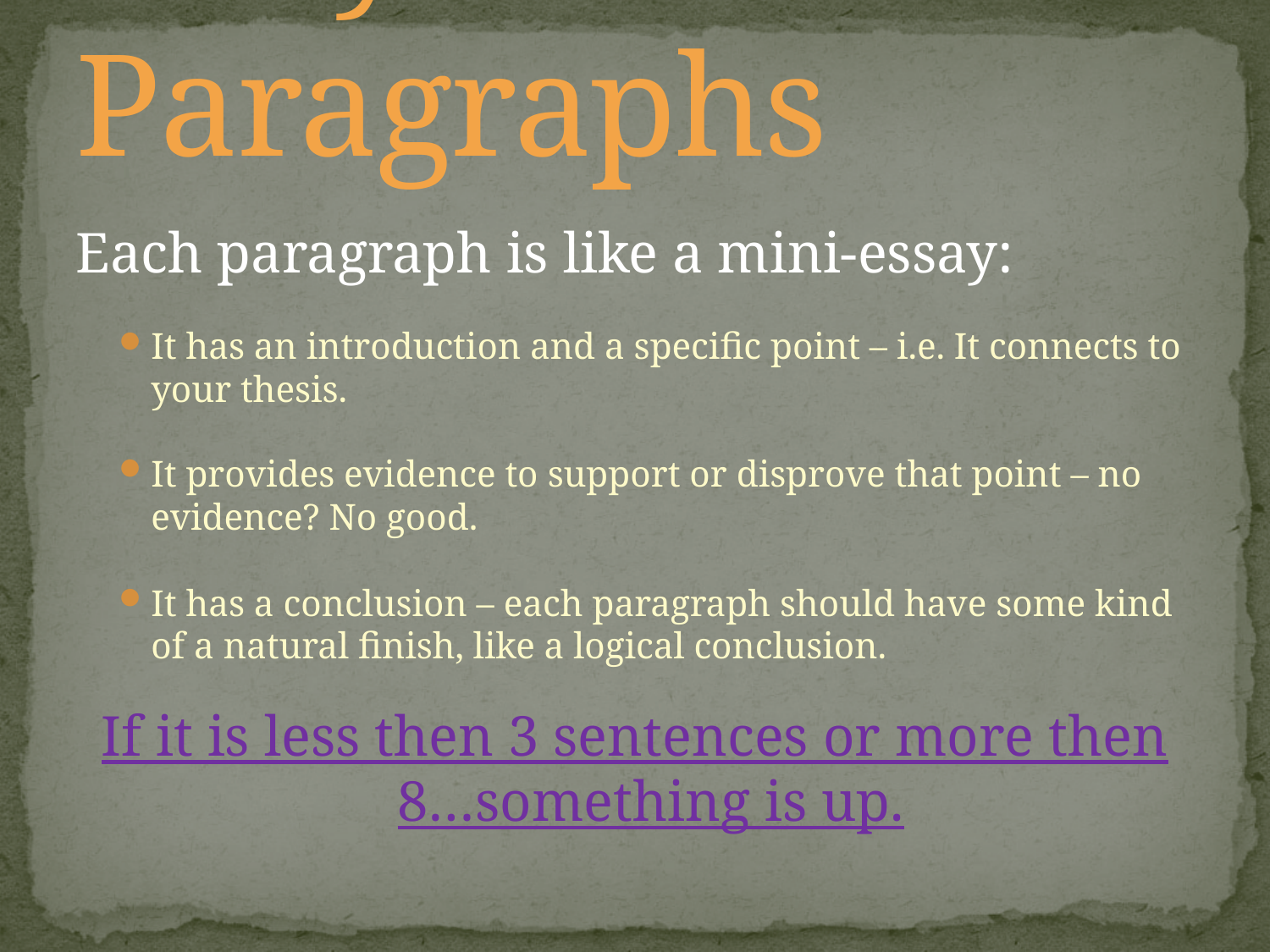

# Body Paragraphs
Each paragraph is like a mini-essay:

It has an introduction and a specific point – i.e. It connects to your thesis.

It provides evidence to support or disprove that point – no evidence? No good.

It has a conclusion – each paragraph should have some kind of a natural finish, like a logical conclusion.

If it is less then 3 sentences or more then 8…something is up.